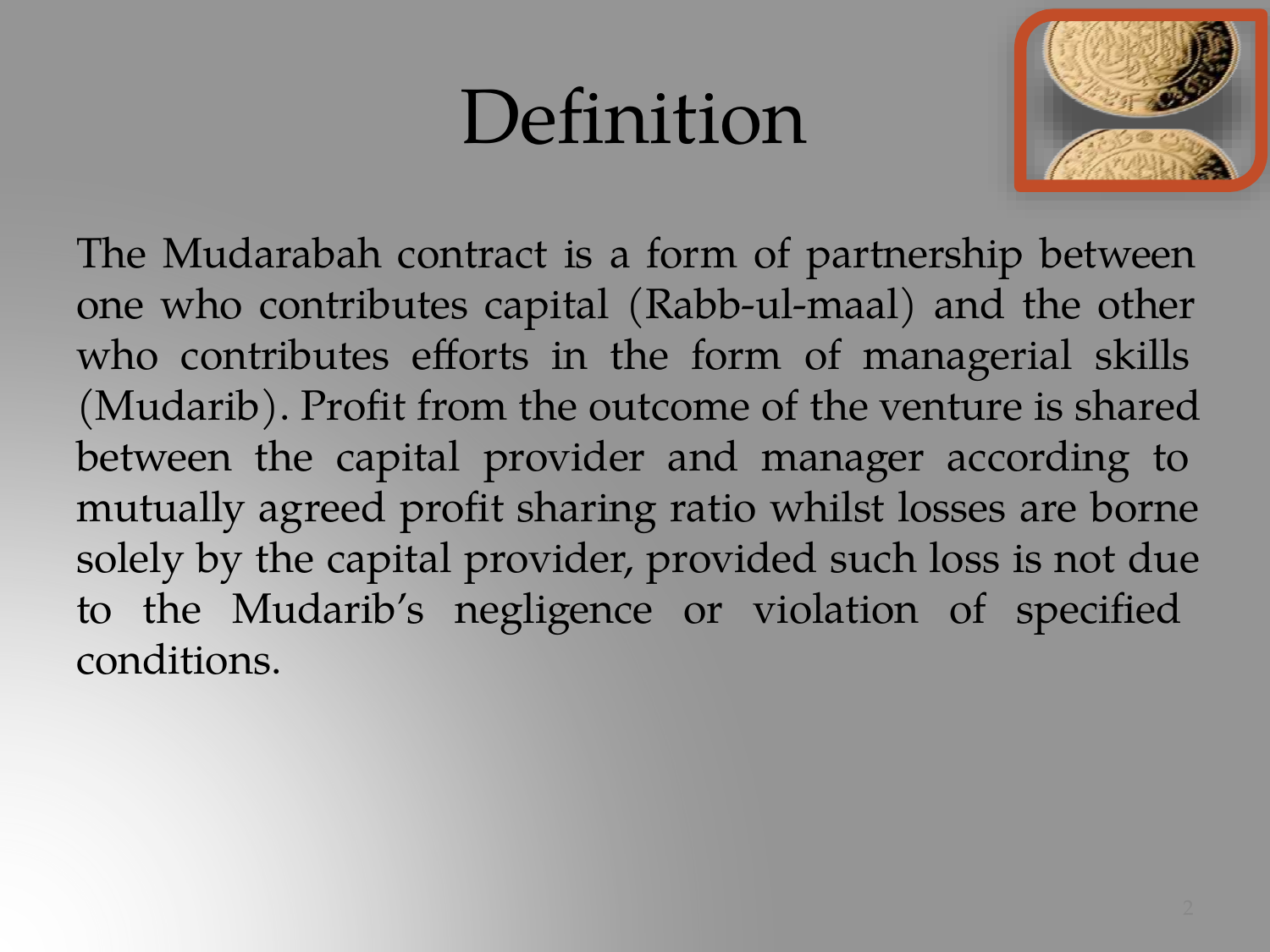

# Definition
The Mudarabah contract is a form of partnership between  one who contributes capital (Rabb-ul-maal) and the other  who contributes efforts in the form of managerial skills  (Mudarib). Profit from the outcome of the venture is shared  between the capital provider and manager according to  mutually agreed profit sharing ratio whilst losses are borne  solely by the capital provider, provided such loss is not due  to the Mudarib’s negligence or violation of specified  conditions.
2